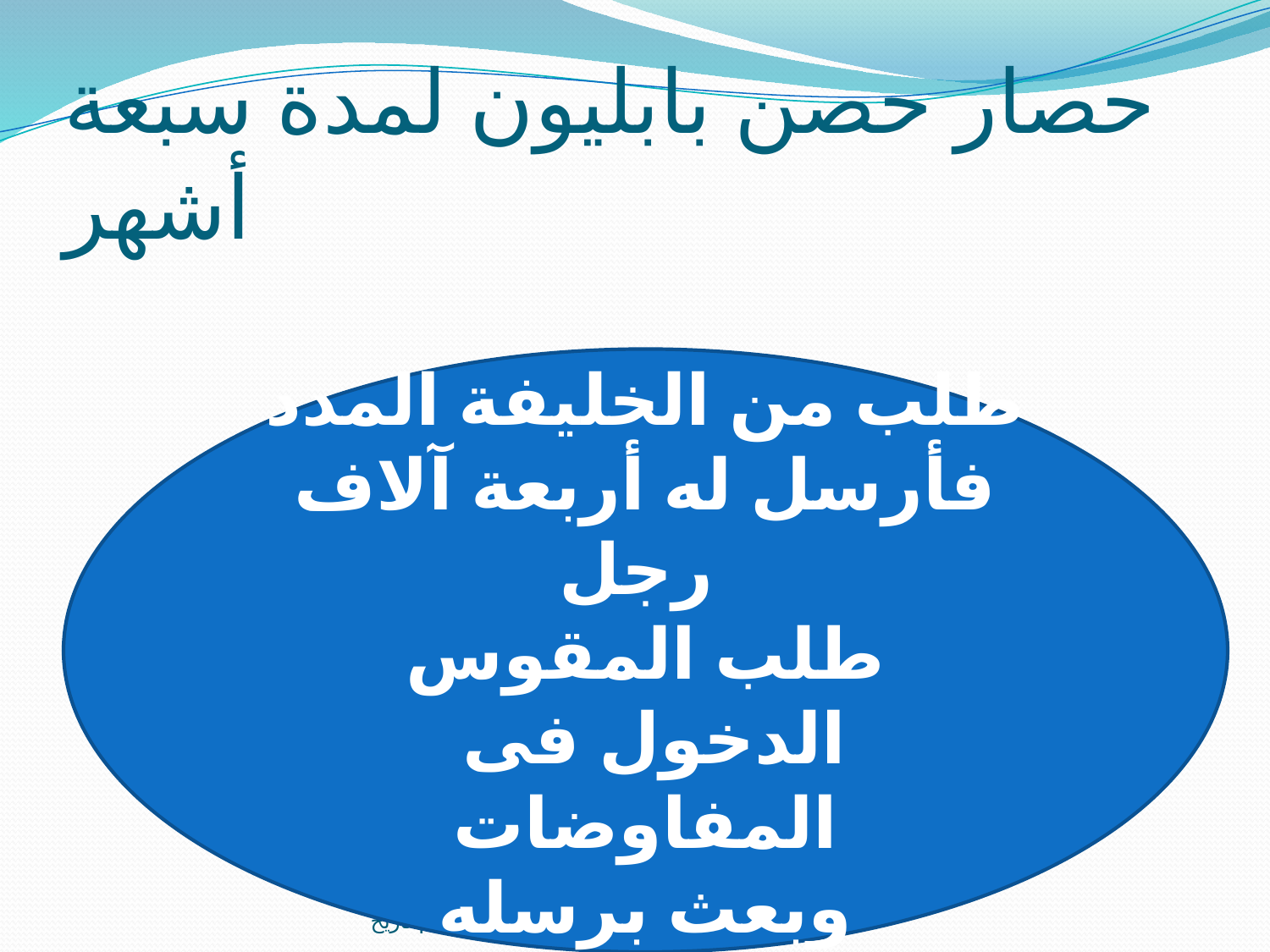

# حصار حصن بابليون لمدة سبعة أشهر
طلب من الخليفة المدد فأرسل له أربعة آلاف رجل
طلب المقوس
 الدخول فى المفاوضات
 وبعث برسله
إعداد / أ سيدة  جودة    معلم تاريخ